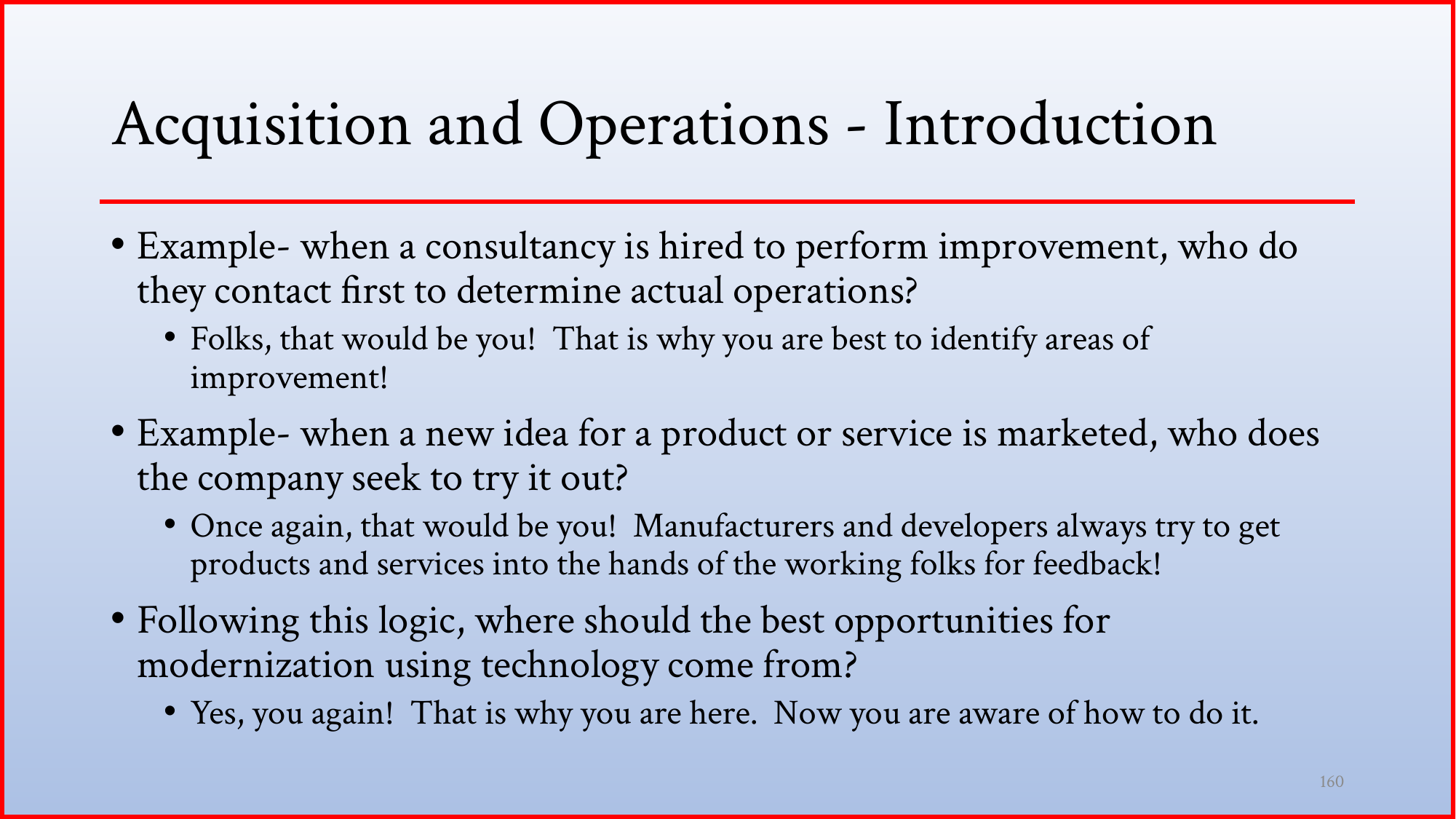

# Acquisition and Operations - Introduction
Example- when a consultancy is hired to perform improvement, who do they contact first to determine actual operations?
Folks, that would be you!  That is why you are best to identify areas of improvement!
Example- when a new idea for a product or service is marketed, who does the company seek to try it out?
Once again, that would be you!  Manufacturers and developers always try to get products and services into the hands of the working folks for feedback!
Following this logic, where should the best opportunities for modernization using technology come from?
Yes, you again!  That is why you are here.  Now you are aware of how to do it.
160